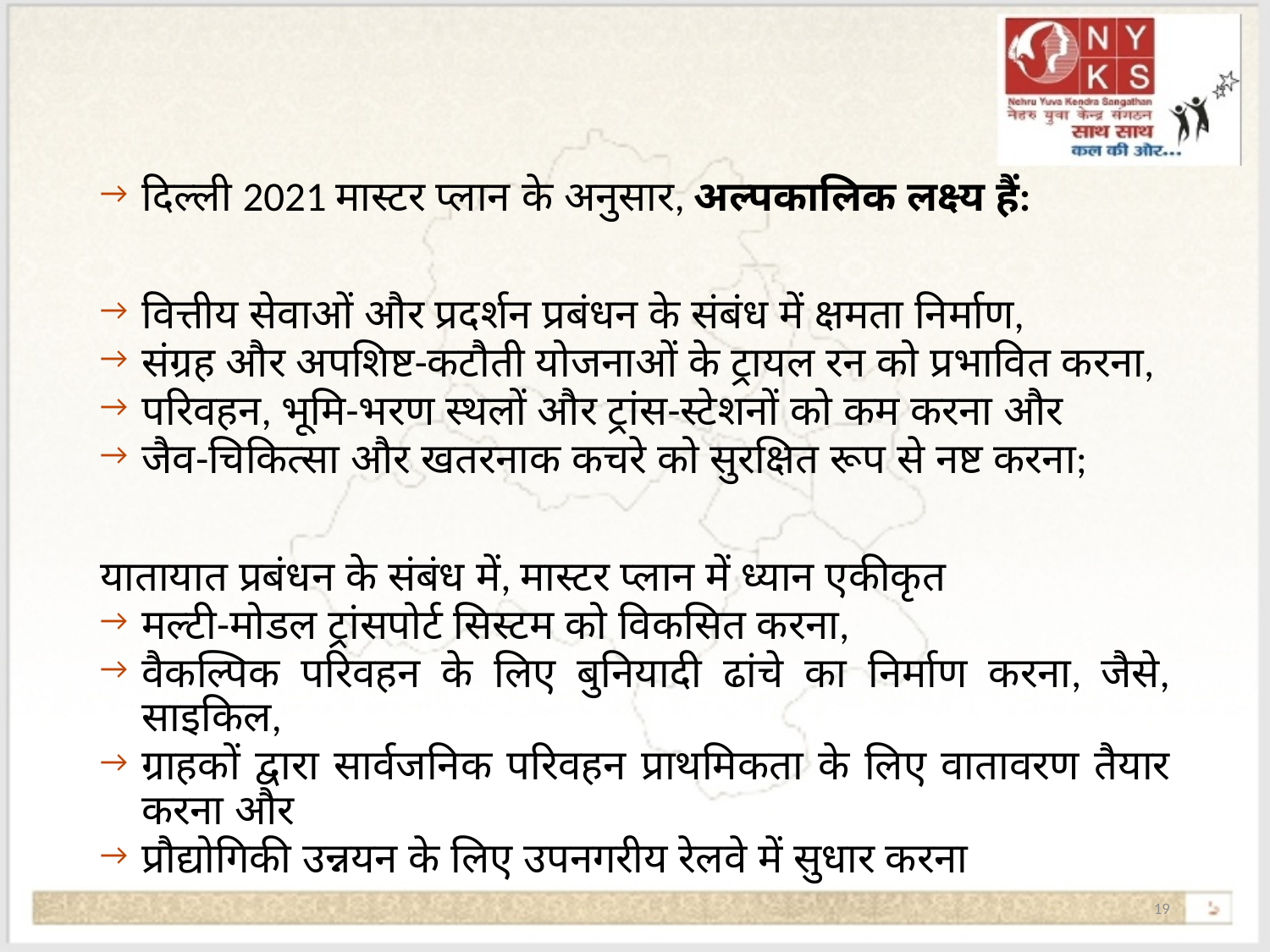

दिल्ली 2021 मास्टर प्लान के अनुसार, अल्पकालिक लक्ष्य हैं:

वित्तीय सेवाओं और प्रदर्शन प्रबंधन के संबंध में क्षमता निर्माण,
संग्रह और अपशिष्ट-कटौती योजनाओं के ट्रायल रन को प्रभावित करना,
परिवहन, भूमि-भरण स्थलों और ट्रांस-स्टेशनों को कम करना और
जैव-चिकित्सा और खतरनाक कचरे को सुरक्षित रूप से नष्ट करना;

यातायात प्रबंधन के संबंध में, मास्टर प्लान में ध्यान एकीकृत
मल्टी-मोडल ट्रांसपोर्ट सिस्टम को विकसित करना,
वैकल्पिक परिवहन के लिए बुनियादी ढांचे का निर्माण करना, जैसे, साइकिल,
ग्राहकों द्वारा सार्वजनिक परिवहन प्राथमिकता के लिए वातावरण तैयार करना और
प्रौद्योगिकी उन्नयन के लिए उपनगरीय रेलवे में सुधार करना

19